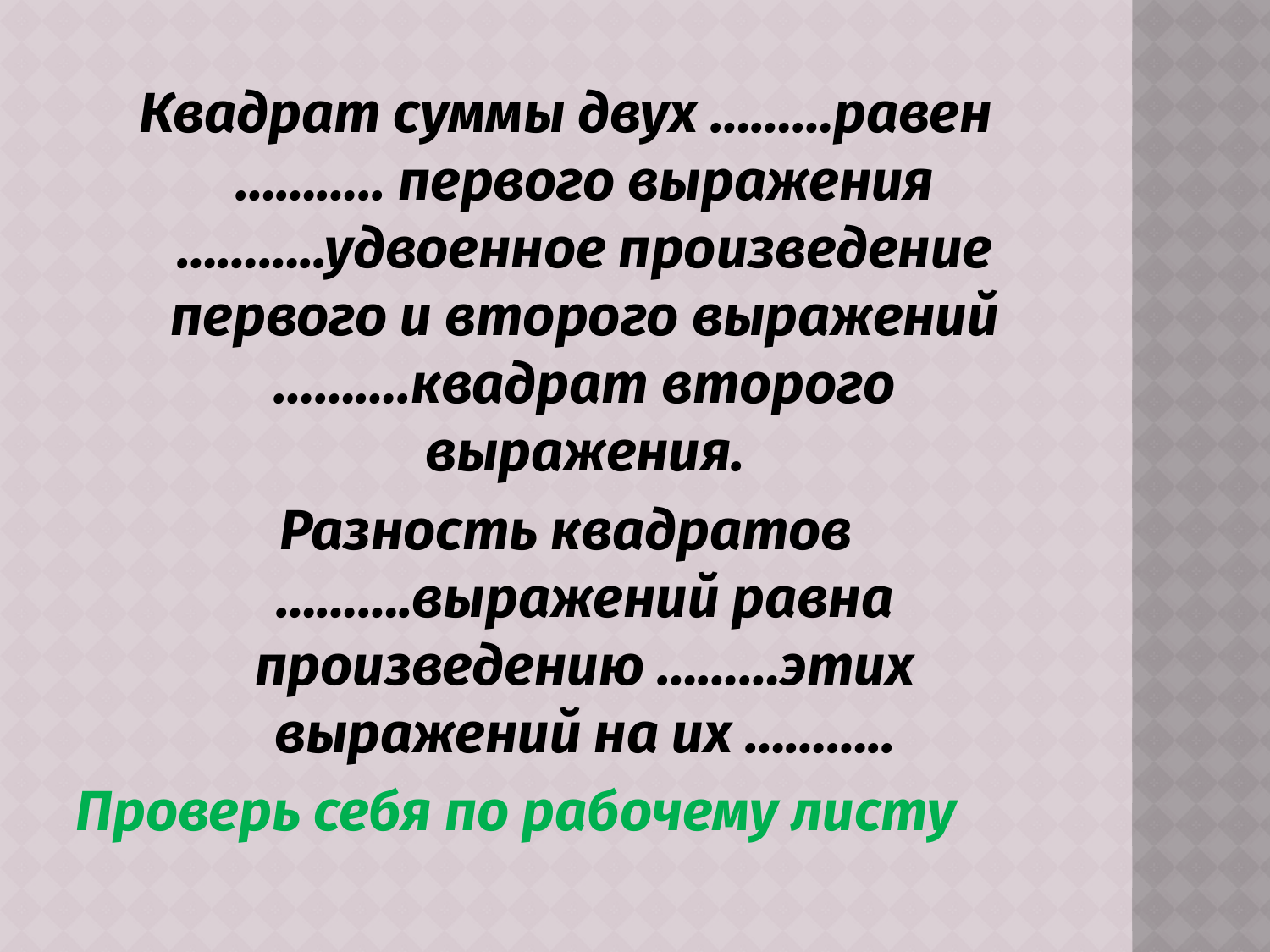

#
Квадрат суммы двух ………равен ……….. первого выражения ………..удвоенное произведение первого и второго выражений ……….квадрат второго выражения.
Разность квадратов ……….выражений равна произведению ………этих выражений на их ………..
Проверь себя по рабочему листу